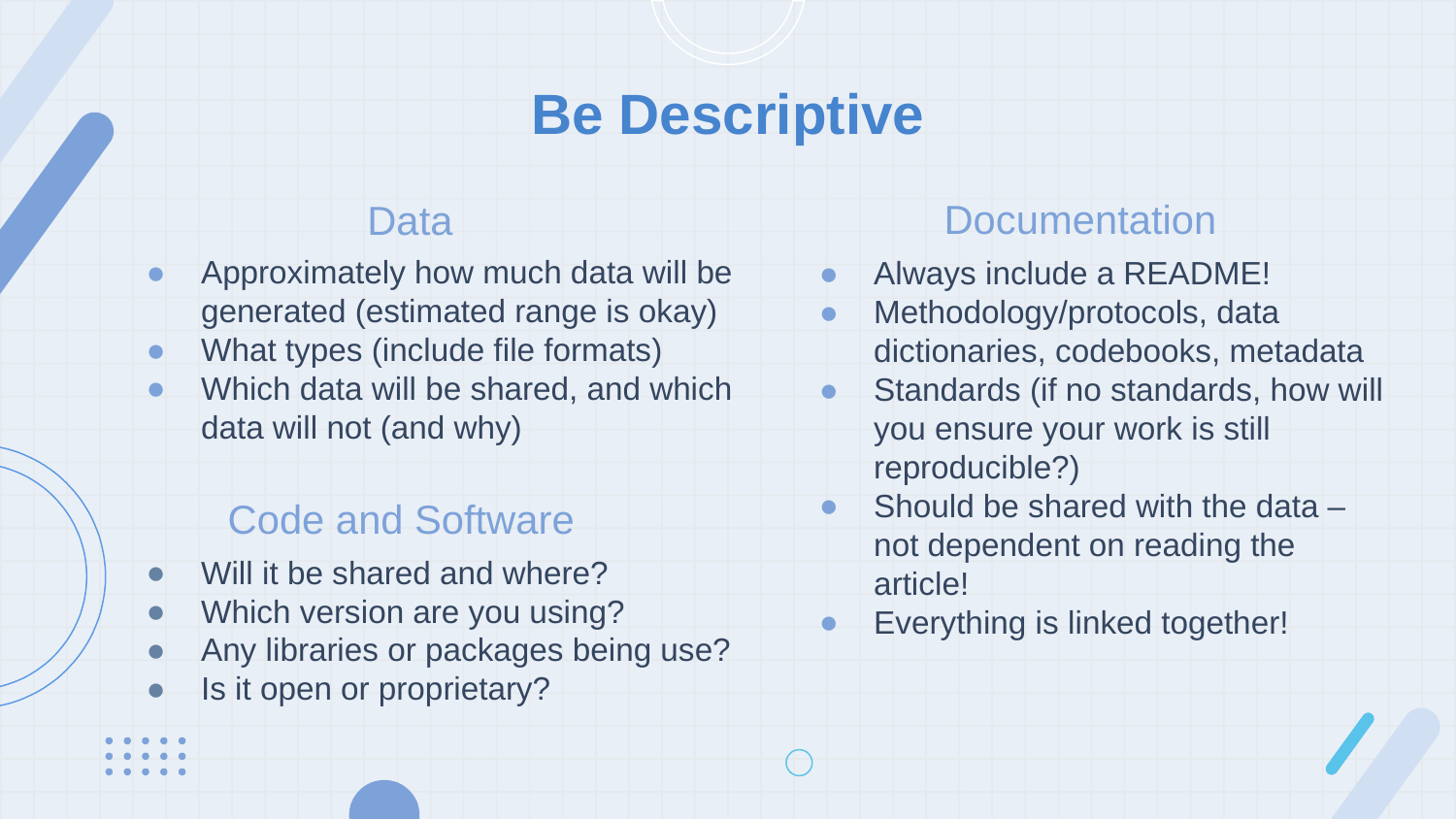

# Be Descriptive
Documentation
Data
Approximately how much data will be generated (estimated range is okay)
What types (include file formats)
Which data will be shared, and which data will not (and why)

Always include a README!
Methodology/protocols, data dictionaries, codebooks, metadata
Standards (if no standards, how will you ensure your work is still reproducible?)
Should be shared with the data – not dependent on reading the article!
Everything is linked together!
Code and Software
Will it be shared and where?
Which version are you using?
Any libraries or packages being use?
Is it open or proprietary?